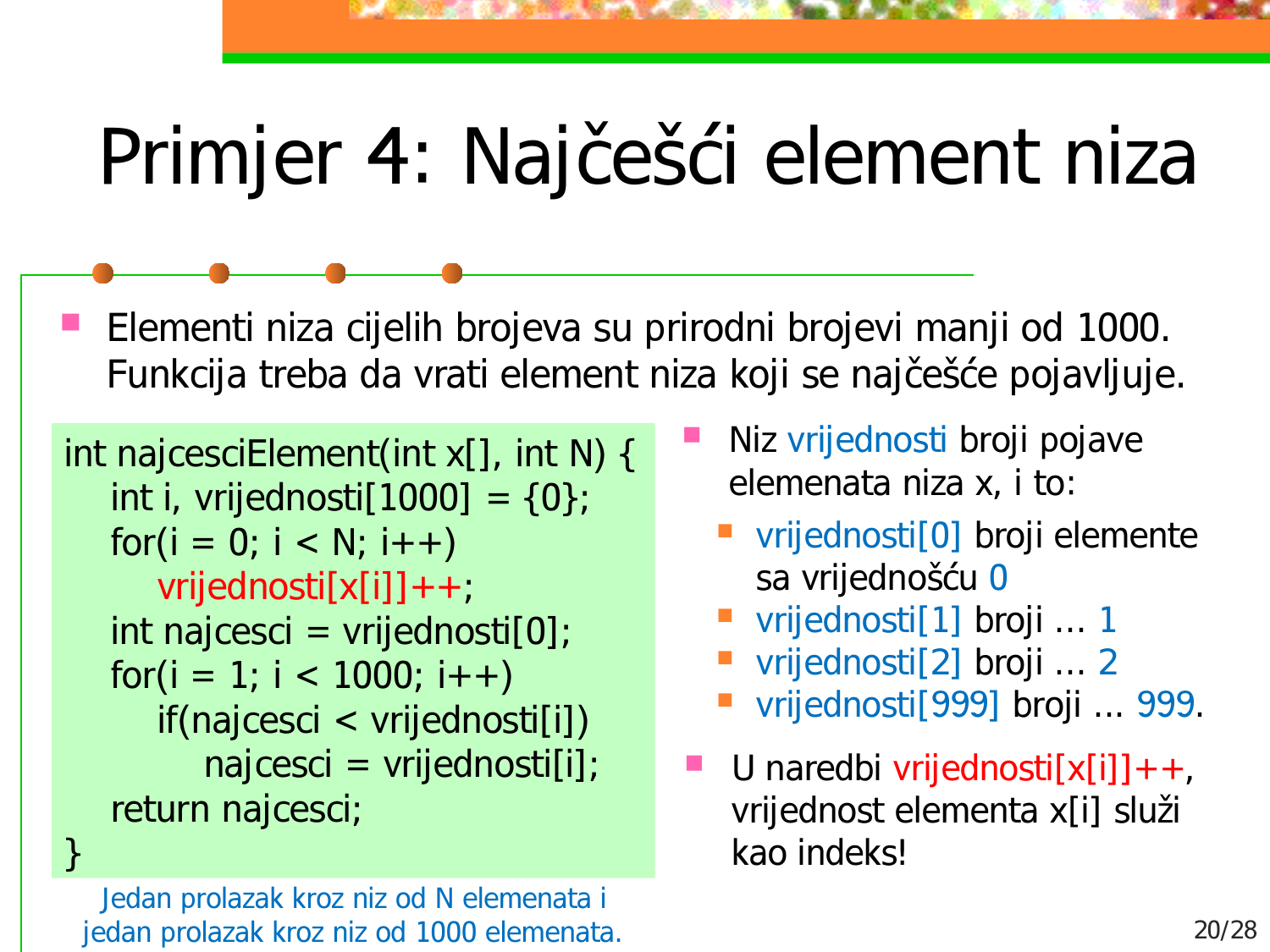

# Primjer 4: Najčešći element niza
Elementi niza cijelih brojeva su prirodni brojevi manji od 1000. Funkcija treba da vrati element niza koji se najčešće pojavljuje.
Niz vrijednosti broji pojave elemenata niza x, i to:
vrijednosti[0] broji elemente sa vrijednošću 0
vrijednosti[1] broji ... 1
vrijednosti[2] broji ... 2
vrijednosti[999] broji ... 999.
U naredbi vrijednosti[x[i]]++, vrijednost elementa x[i] služi kao indeks!
int najcesciElement(int x[], int N) {
    int i, vrijednosti[1000] = {0};
    for(i = 0; i < N; i++)
        vrijednosti[x[i]]++;
    int najcesci = vrijednosti[0];
    for(i = 1; i < 1000; i++)
        if(najcesci < vrijednosti[i])
            najcesci = vrijednosti[i];
    return najcesci;
}
Jedan prolazak kroz niz od N elemenata i jedan prolazak kroz niz od 1000 elemenata.
20/28